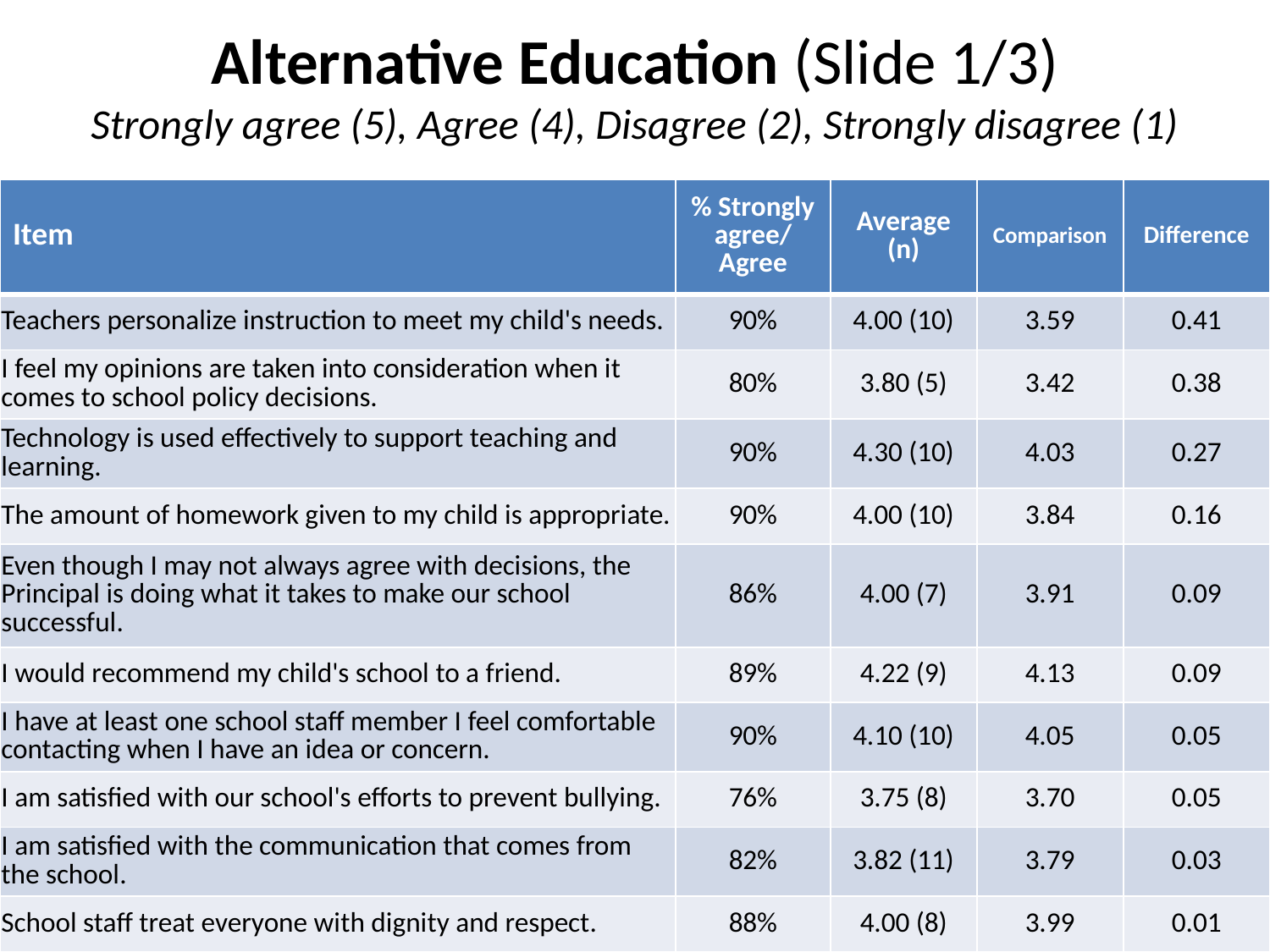

# Alternative Education (Slide 1/3) Strongly agree (5), Agree (4), Disagree (2), Strongly disagree (1)
| Item | % Strongly agree/ Agree | Average (n) | Comparison | Difference |
| --- | --- | --- | --- | --- |
| Teachers personalize instruction to meet my child's needs. | 90% | 4.00 (10) | 3.59 | 0.41 |
| I feel my opinions are taken into consideration when it comes to school policy decisions. | 80% | 3.80 (5) | 3.42 | 0.38 |
| Technology is used effectively to support teaching and learning. | 90% | 4.30 (10) | 4.03 | 0.27 |
| The amount of homework given to my child is appropriate. | 90% | 4.00 (10) | 3.84 | 0.16 |
| Even though I may not always agree with decisions, the Principal is doing what it takes to make our school successful. | 86% | 4.00 (7) | 3.91 | 0.09 |
| I would recommend my child's school to a friend. | 89% | 4.22 (9) | 4.13 | 0.09 |
| I have at least one school staff member I feel comfortable contacting when I have an idea or concern. | 90% | 4.10 (10) | 4.05 | 0.05 |
| I am satisfied with our school's efforts to prevent bullying. | 76% | 3.75 (8) | 3.70 | 0.05 |
| I am satisfied with the communication that comes from the school. | 82% | 3.82 (11) | 3.79 | 0.03 |
| School staff treat everyone with dignity and respect. | 88% | 4.00 (8) | 3.99 | 0.01 |